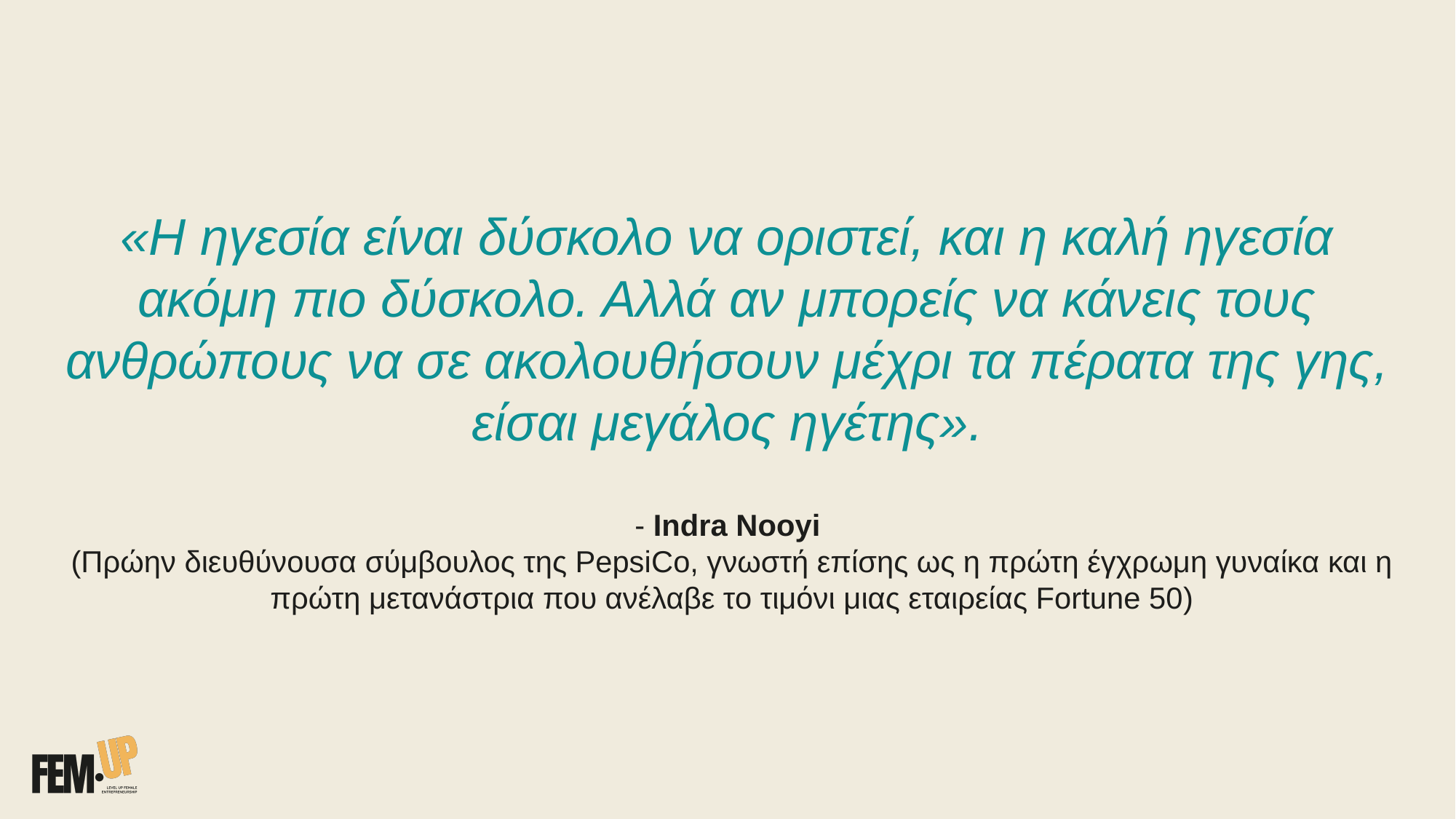

# «Η ηγεσία είναι δύσκολο να οριστεί, και η καλή ηγεσία ακόμη πιο δύσκολο. Αλλά αν μπορείς να κάνεις τους ανθρώπους να σε ακολουθήσουν μέχρι τα πέρατα της γης, είσαι μεγάλος ηγέτης».
- Indra Nooyi
(Πρώην διευθύνουσα σύμβουλος της PepsiCo, γνωστή επίσης ως η πρώτη έγχρωμη γυναίκα και η πρώτη μετανάστρια που ανέλαβε το τιμόνι μιας εταιρείας Fortune 50)